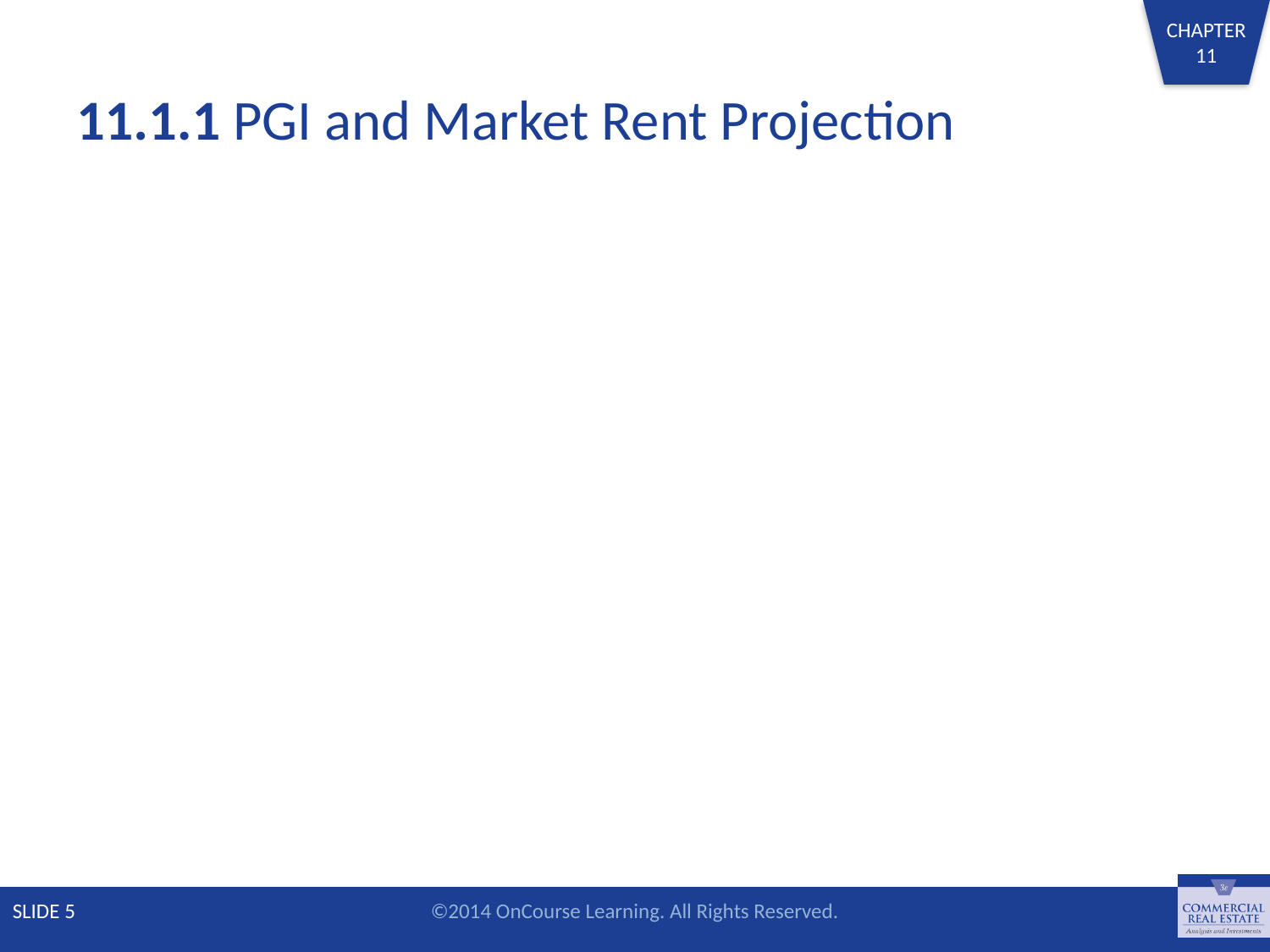

# 11.1.1 PGI and Market Rent Projection

SLIDE 5